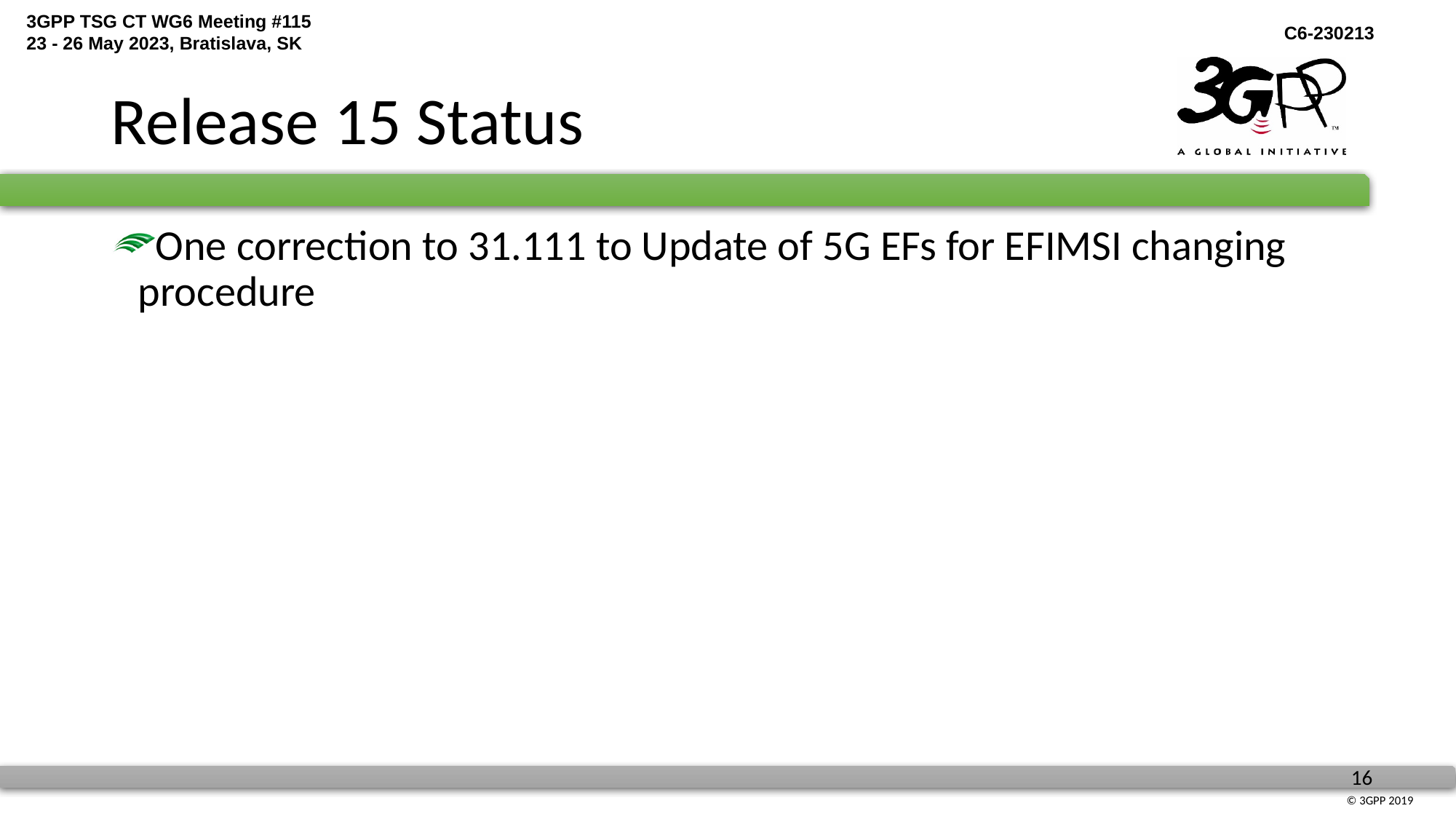

# Release 15 Status
One correction to 31.111 to Update of 5G EFs for EFIMSI changing procedure